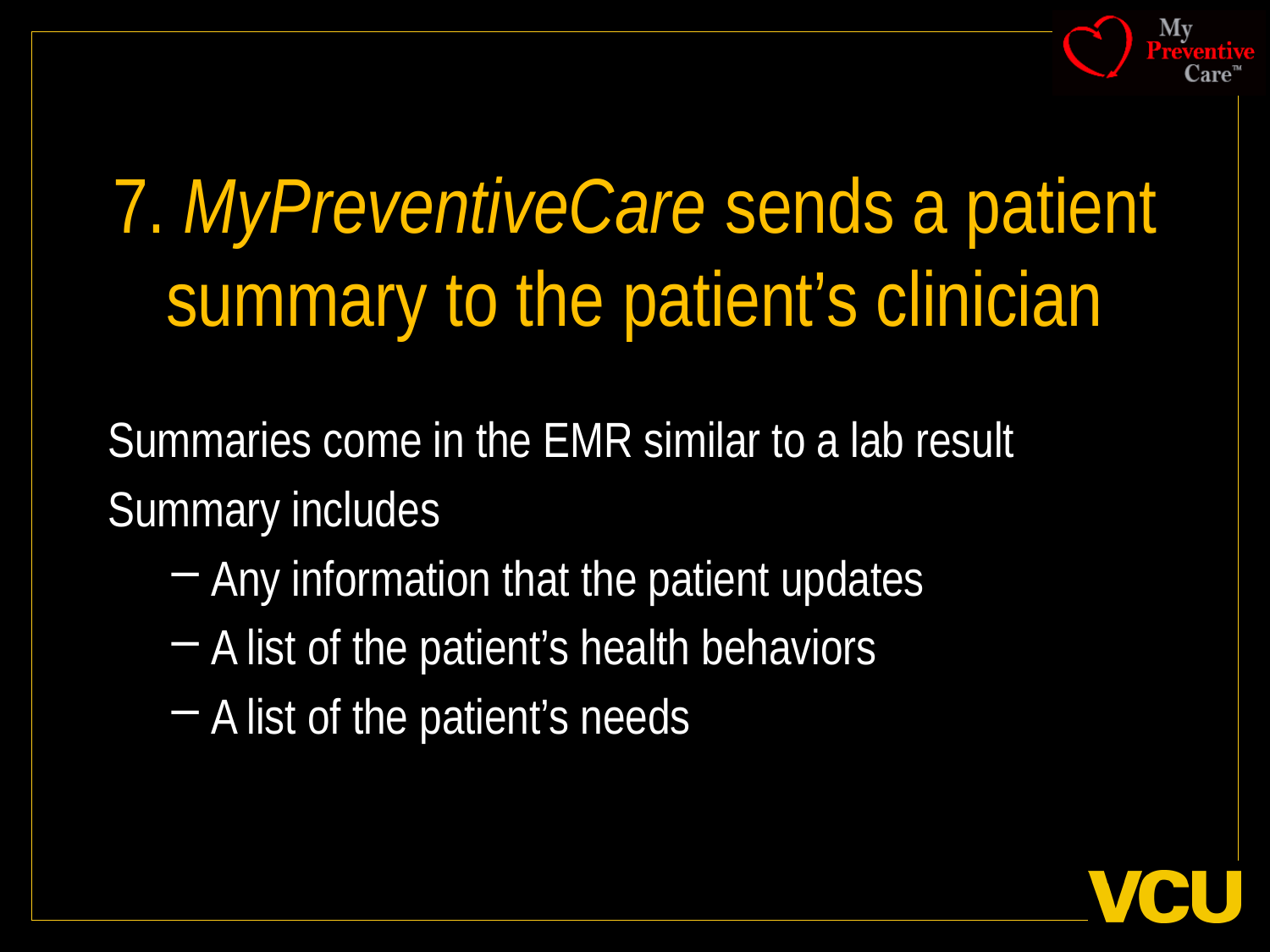

# 7. MyPreventiveCare sends a patient summary to the patient’s clinician
Summaries come in the EMR similar to a lab result
Summary includes
Any information that the patient updates
A list of the patient’s health behaviors
A list of the patient’s needs